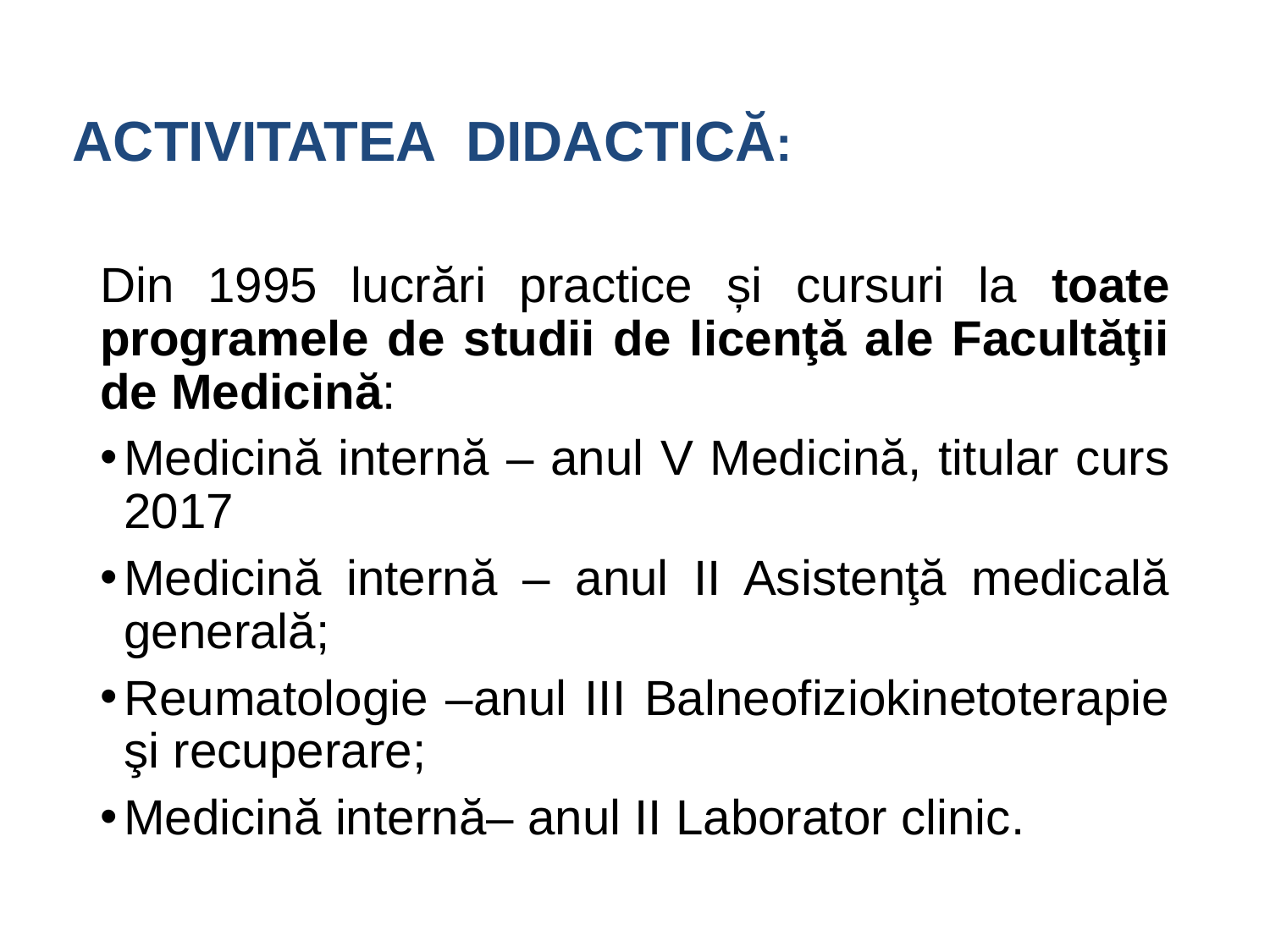

# ACTIVITATEA  DIDACTICĂ:
Din 1995 lucrări practice și cursuri la toate programele de studii de licenţă ale Facultăţii de Medicină:
Medicină internă – anul V Medicină, titular curs 2017
Medicină internă – anul II Asistenţă medicală generală;
Reumatologie –anul III Balneofiziokinetoterapie şi recuperare;
Medicină internă– anul II Laborator clinic.